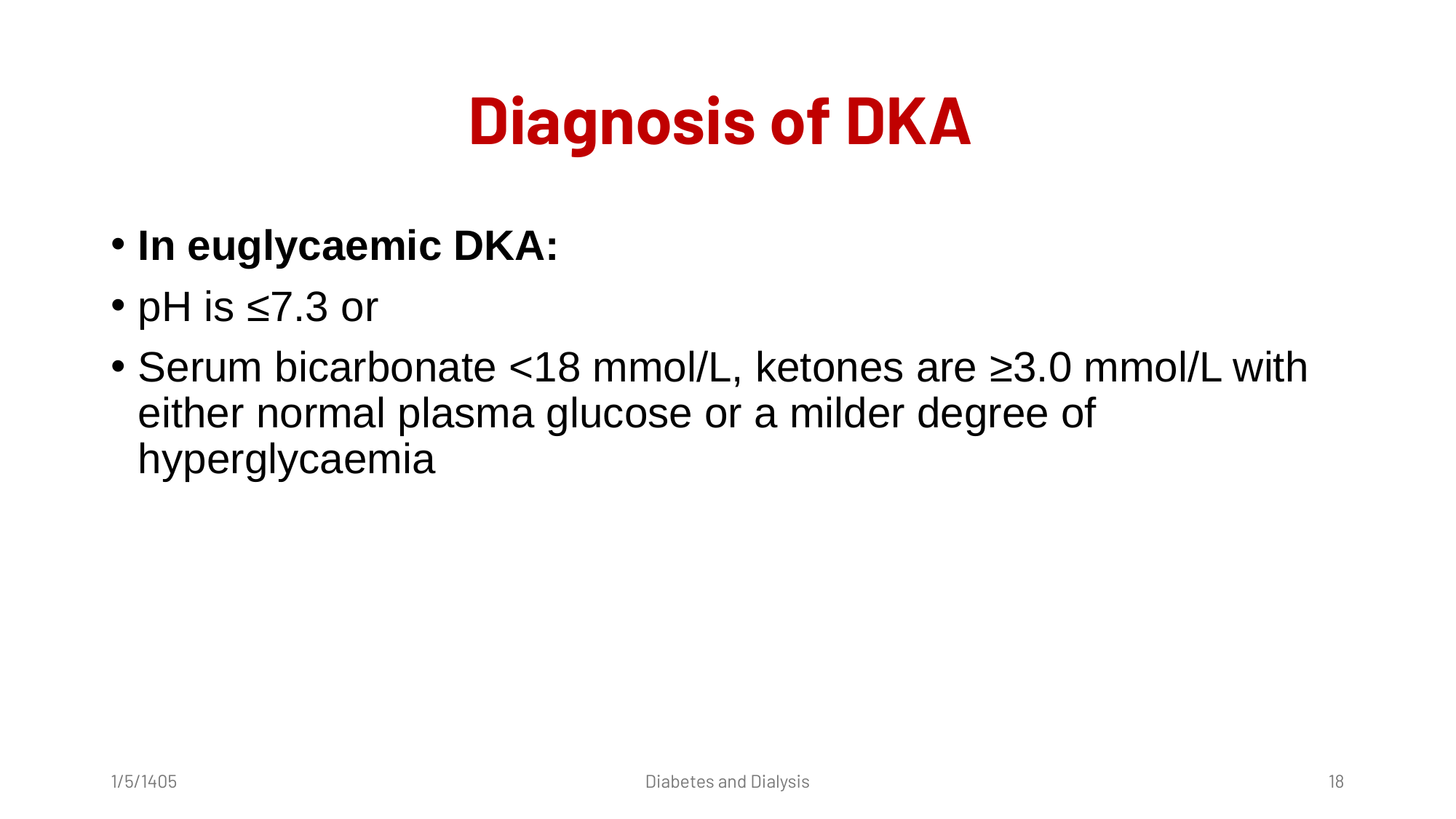

# Diagnosis of DKA
In euglycaemic DKA:
pH is ≤7.3 or
Serum bicarbonate <18 mmol/L, ketones are ≥3.0 mmol/L with either normal plasma glucose or a milder degree of hyperglycaemia

1/5/1405
Diabetes and Dialysis
18